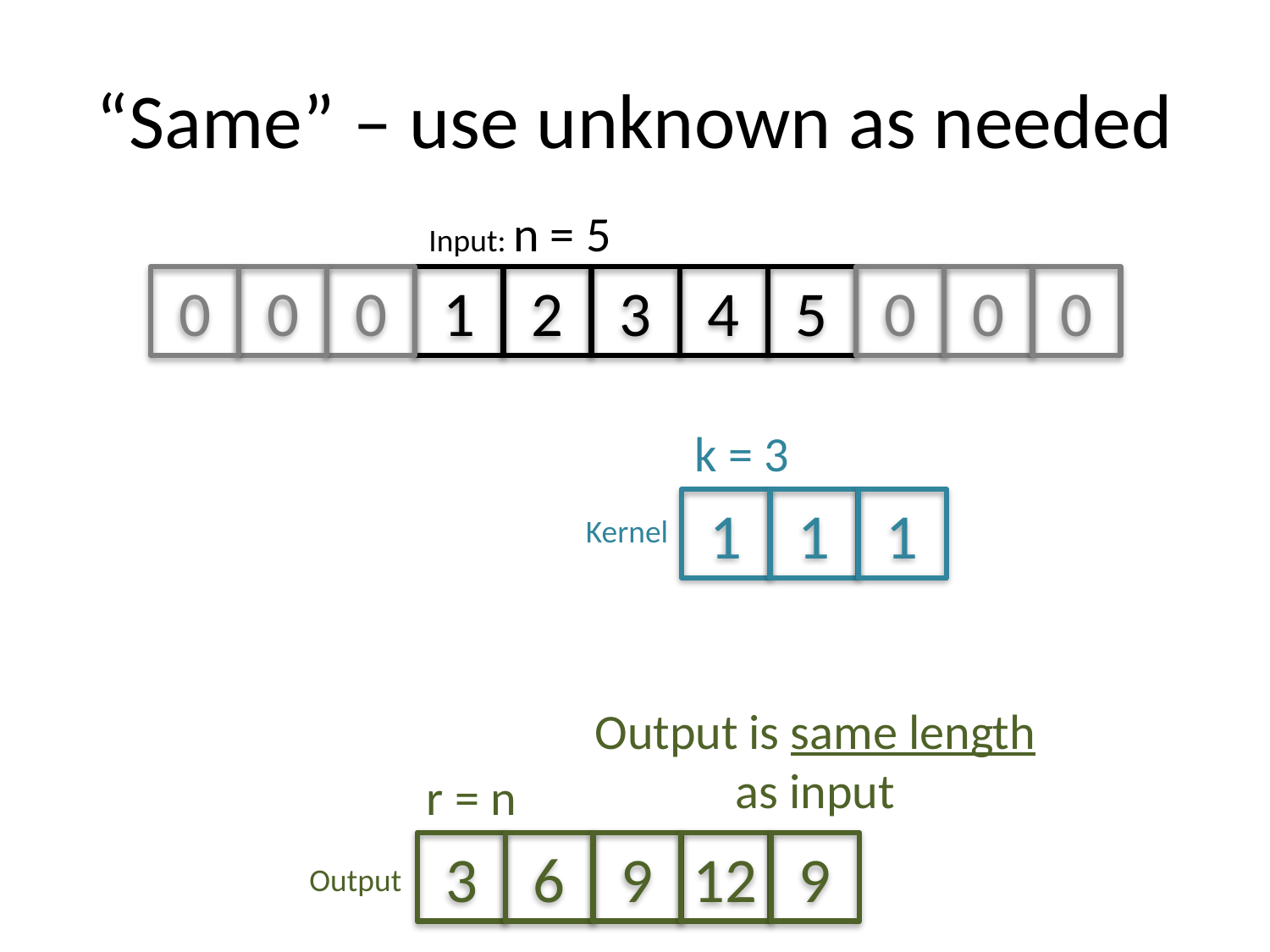

# “Same” – use unknown as needed
Input: n = 5
0
0
0
1
2
3
4
5
0
0
0
k = 3
1
1
1
Kernel
Output is same length as input
r = n
3
6
9
12
9
Output